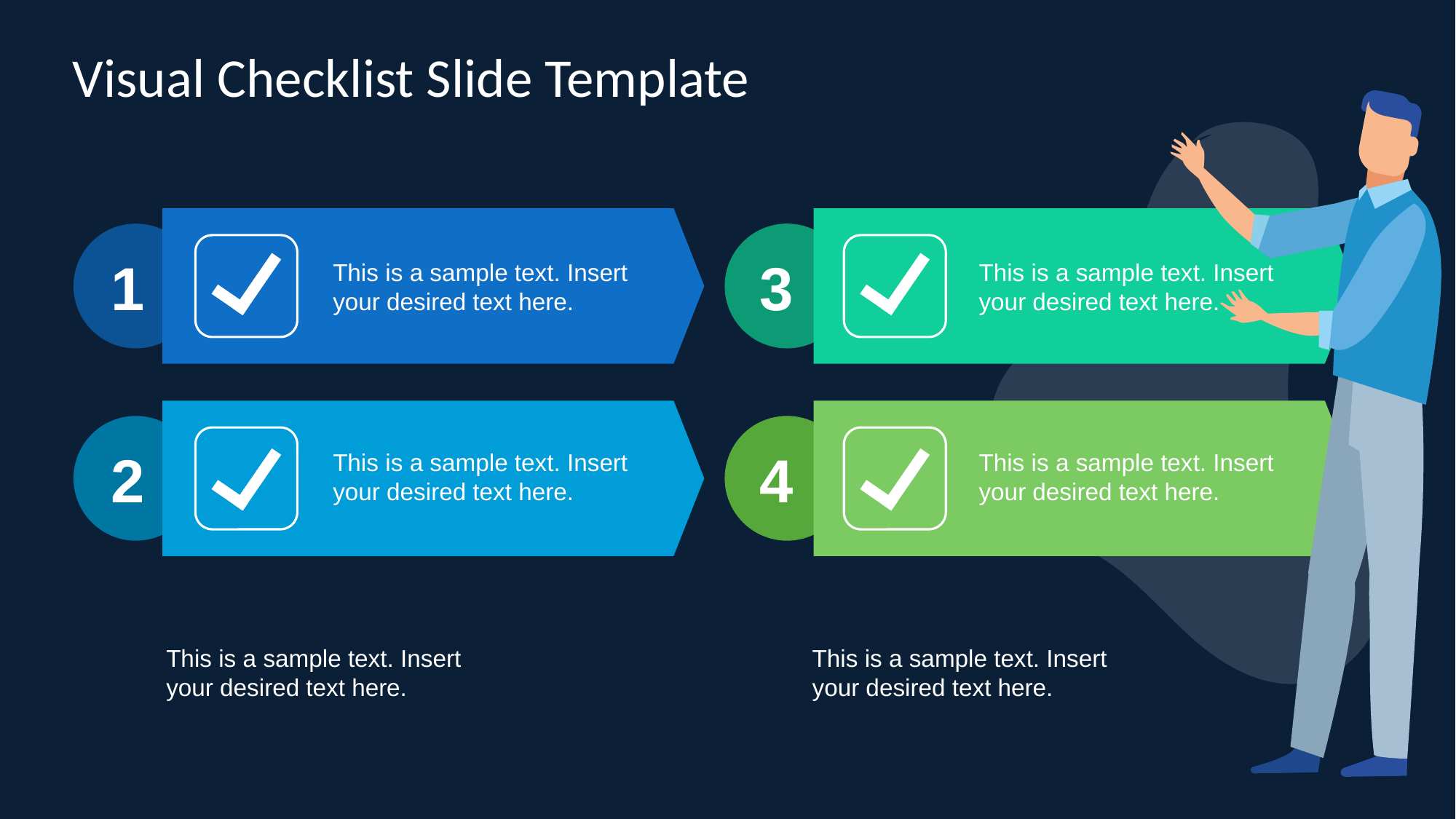

# Visual Checklist Slide Template

This is a sample text. Insert your desired text here.
This is a sample text. Insert your desired text here.

1
3

This is a sample text. Insert your desired text here.
This is a sample text. Insert your desired text here.

2
4

This is a sample text. Insert your desired text here.
This is a sample text. Insert your desired text here.